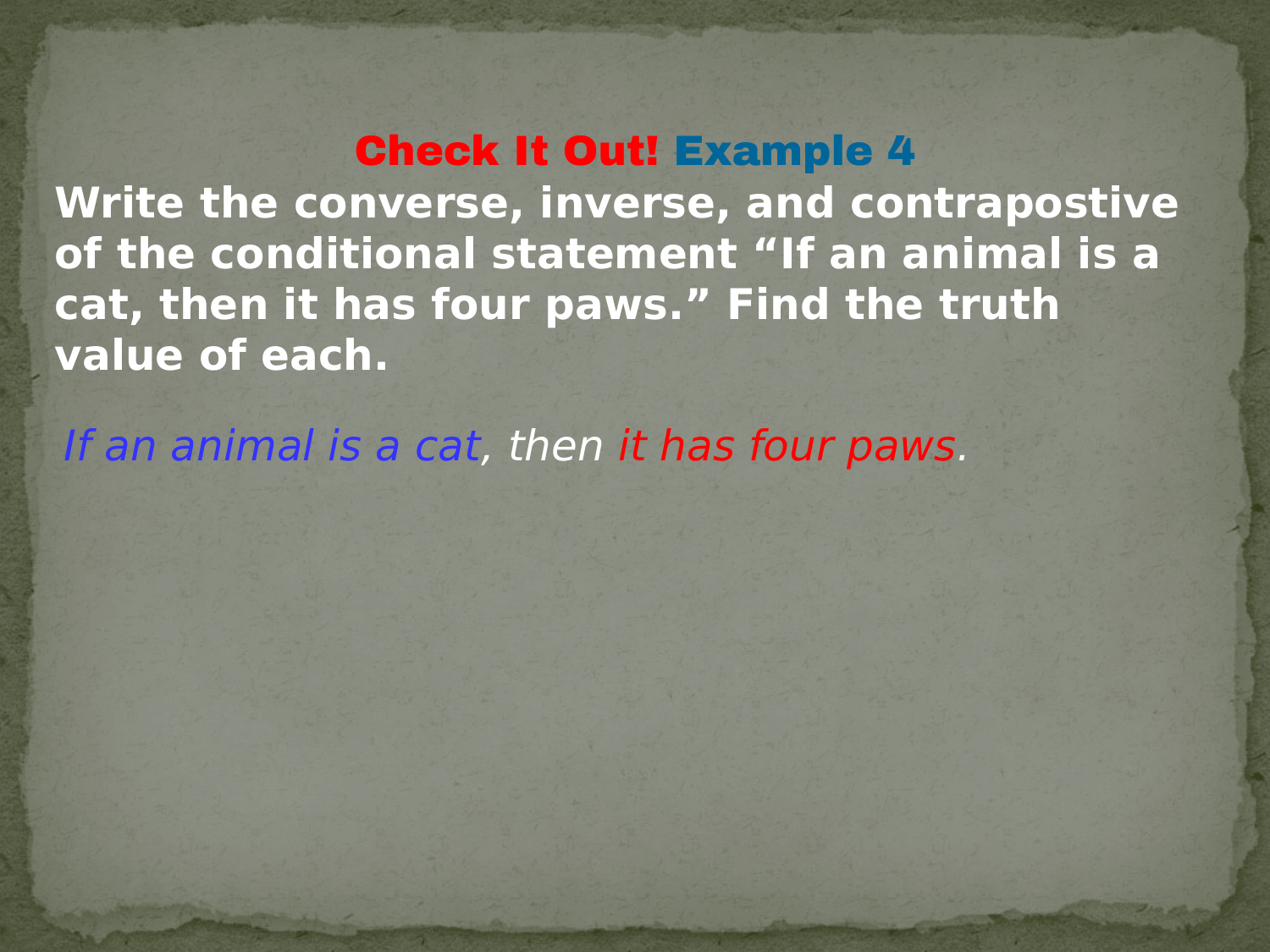

Check It Out! Example 4
Write the converse, inverse, and contrapostive of the conditional statement “If an animal is a cat, then it has four paws.” Find the truth value of each.
If an animal is a cat, then it has four paws.